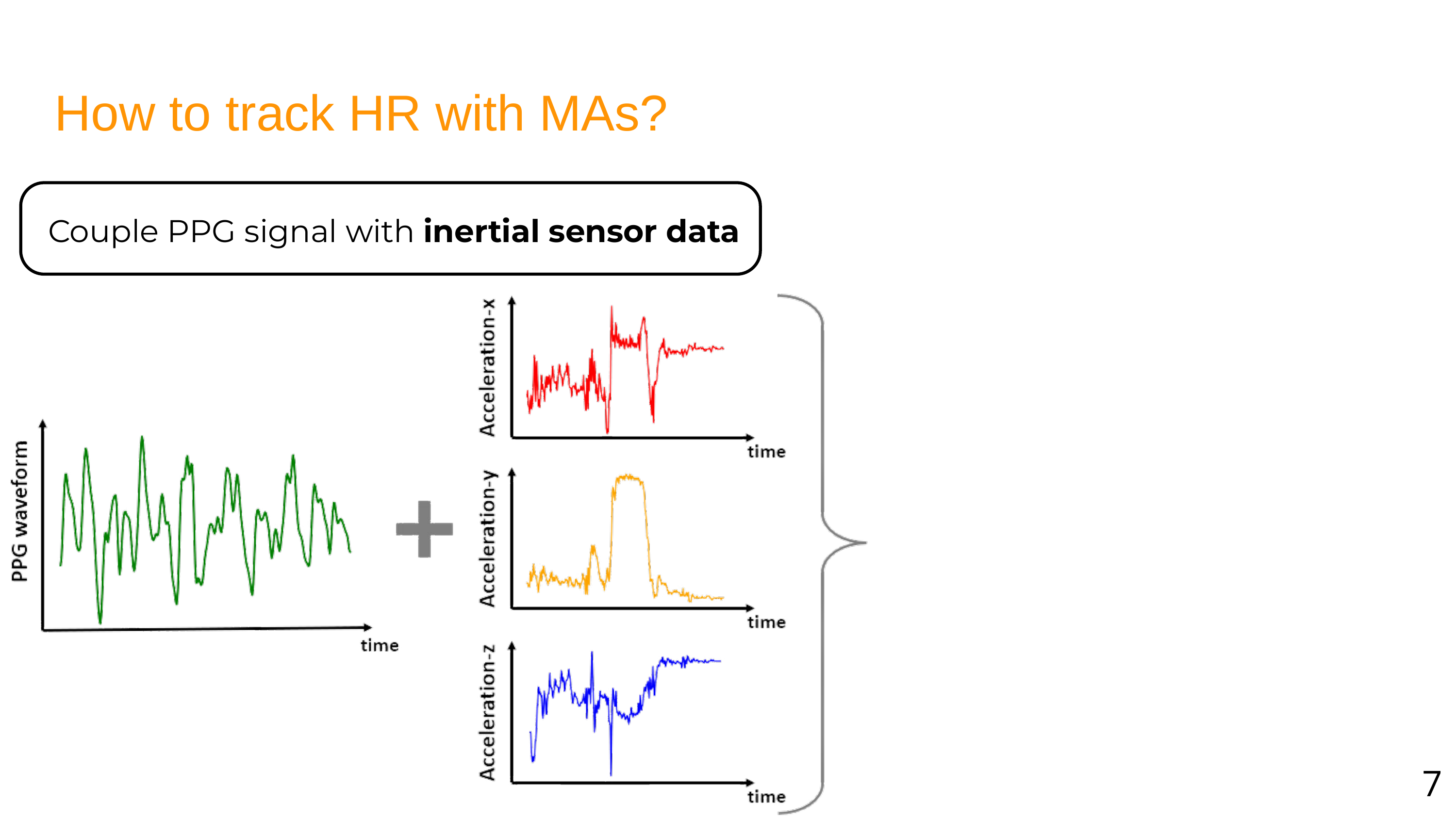

How to track HR with MAs?

 Couple PPG signal with inertial sensor data

7